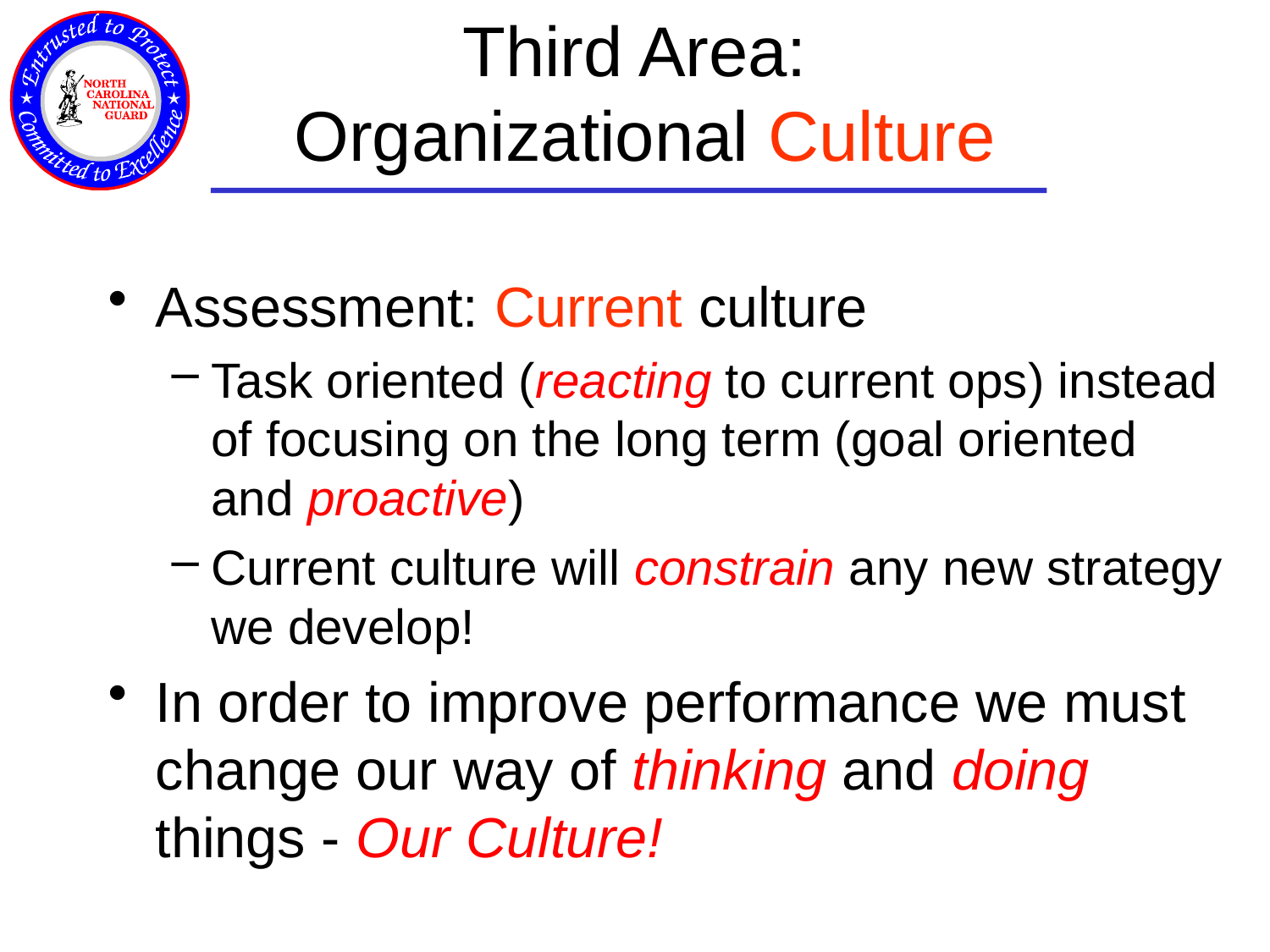

# Third Area: Organizational Culture
Assessment: Current culture
Task oriented (reacting to current ops) instead of focusing on the long term (goal oriented and proactive)
Current culture will constrain any new strategy we develop!
In order to improve performance we must change our way of thinking and doing things - Our Culture!